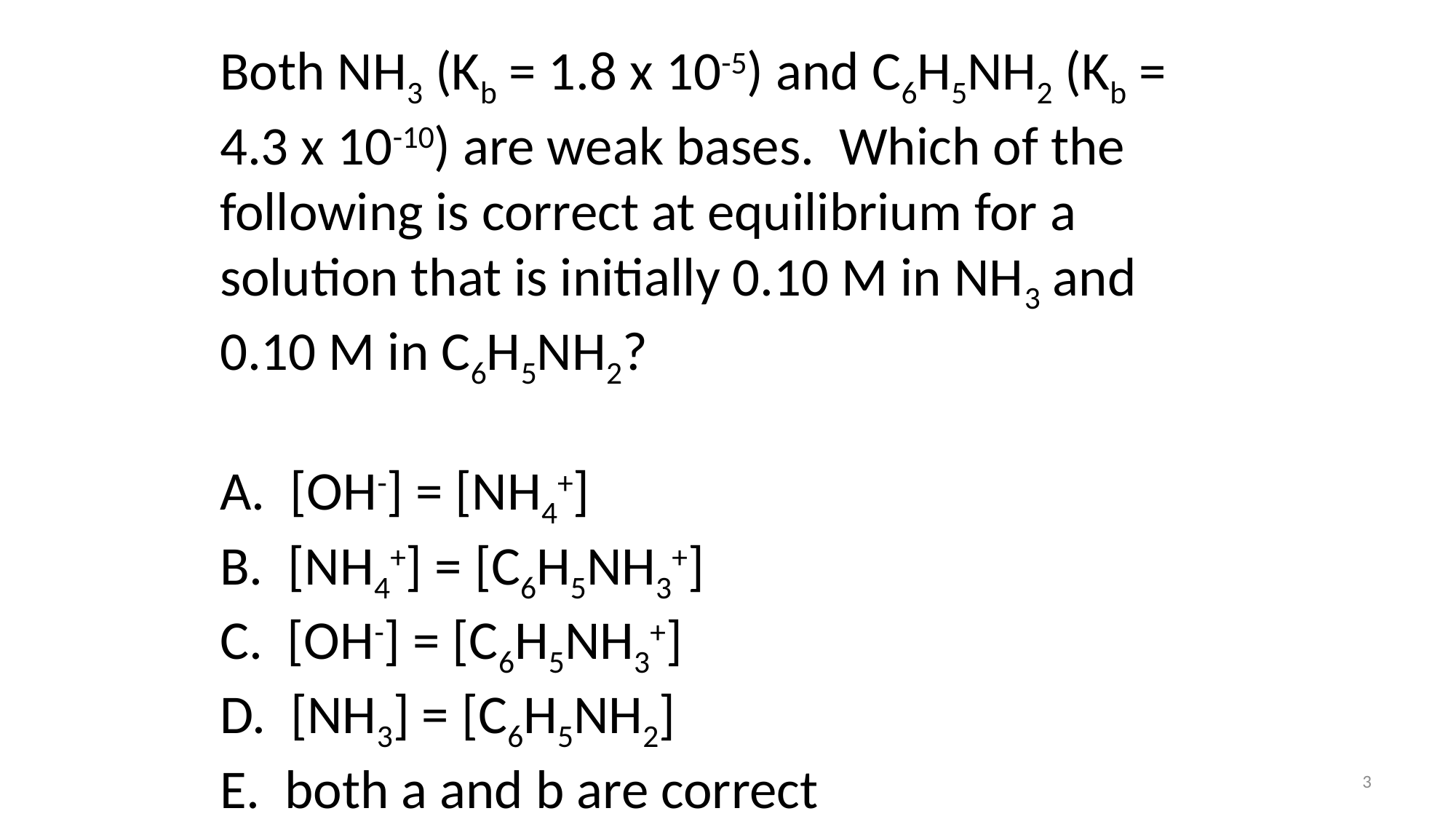

Both NH3 (Kb = 1.8 x 10-5) and C6H5NH2 (Kb = 4.3 x 10-10) are weak bases.  Which of the following is correct at equilibrium for a solution that is initially 0.10 M in NH3 and 0.10 M in C6H5NH2?

A.  [OH-] = [NH4+]
B.  [NH4+] = [C6H5NH3+]
C.  [OH-] = [C6H5NH3+]
D.  [NH3] = [C6H5NH2]
E.  both a and b are correct

3